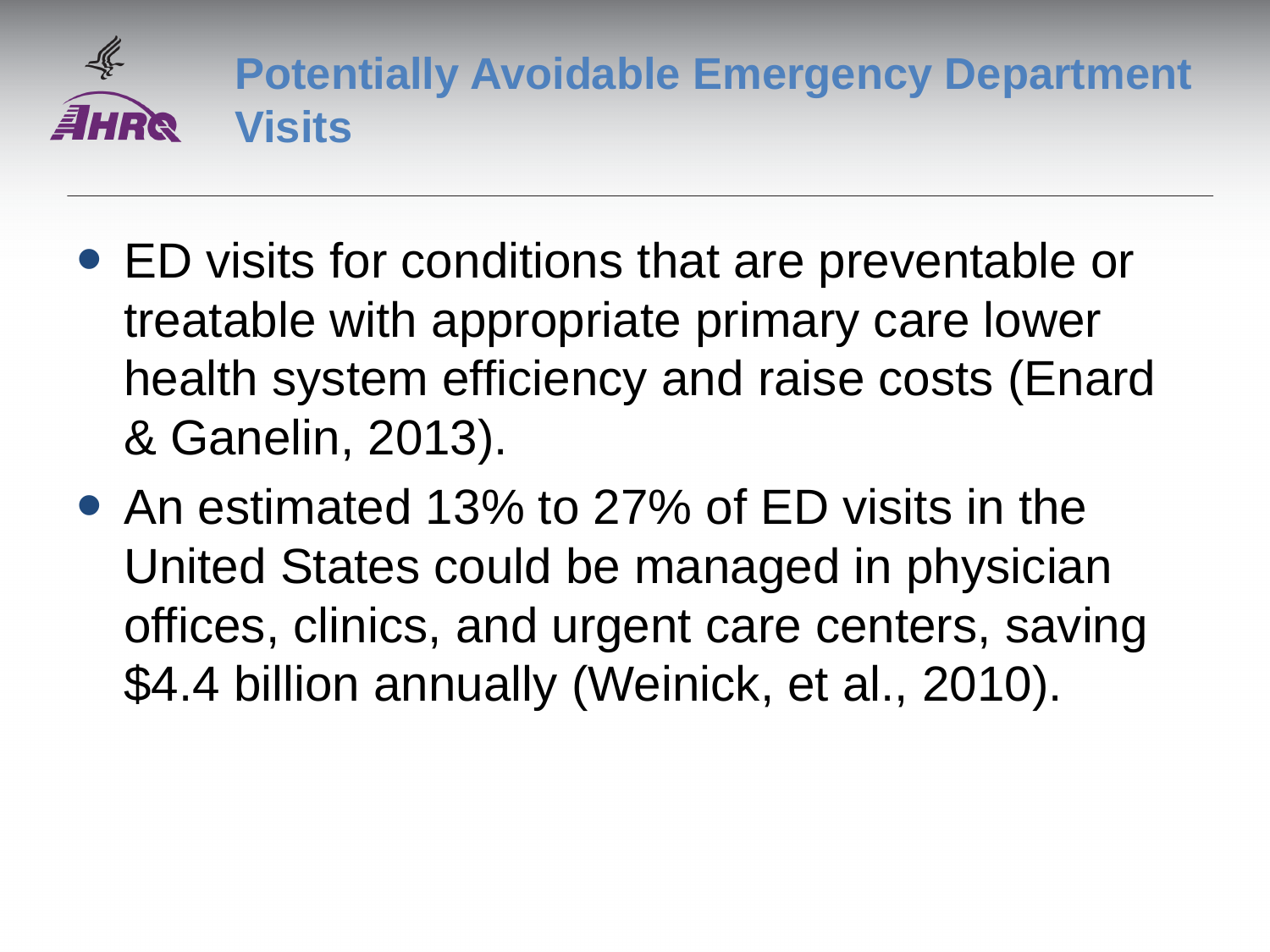

# Potentially Avoidable Emergency Department Visits
ED visits for conditions that are preventable or treatable with appropriate primary care lower health system efficiency and raise costs (Enard & Ganelin, 2013).
An estimated 13% to 27% of ED visits in the United States could be managed in physician offices, clinics, and urgent care centers, saving $4.4 billion annually (Weinick, et al., 2010).